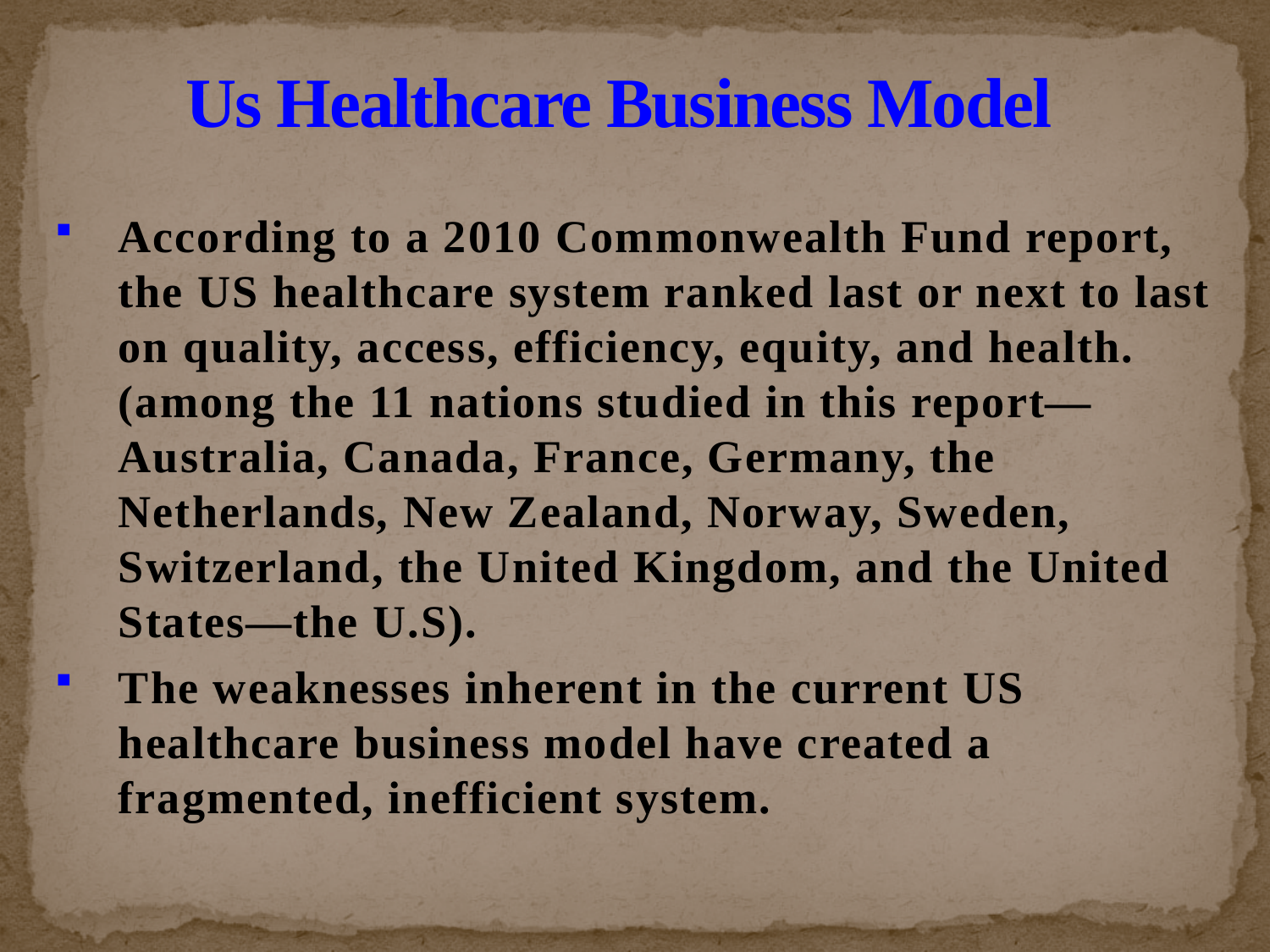

# Us Healthcare Business Model
According to a 2010 Commonwealth Fund report, the US healthcare system ranked last or next to last on quality, access, efficiency, equity, and health. (among the 11 nations studied in this report—Australia, Canada, France, Germany, the Netherlands, New Zealand, Norway, Sweden, Switzerland, the United Kingdom, and the United States—the U.S).
The weaknesses inherent in the current US healthcare business model have created a fragmented, inefficient system.